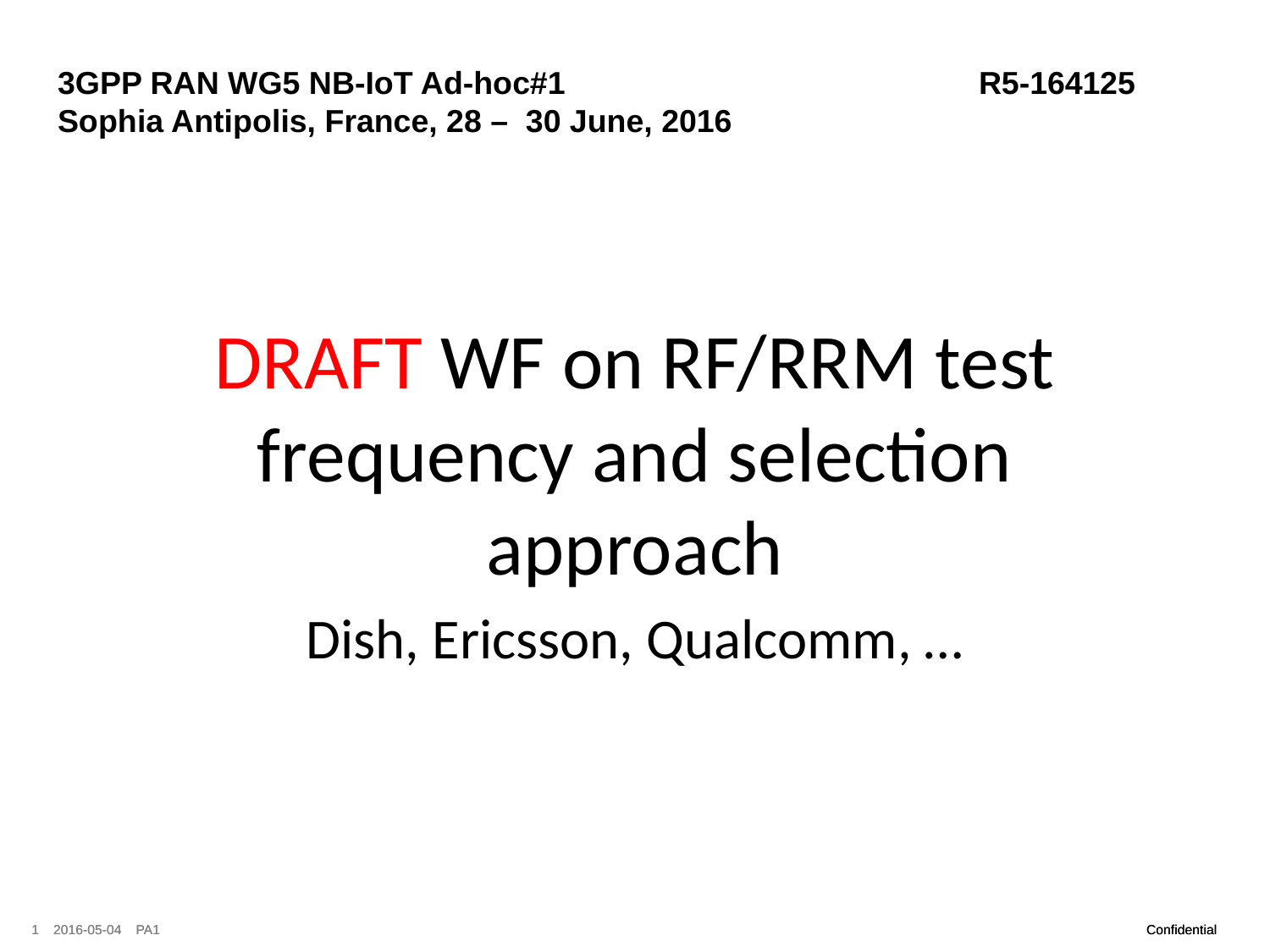

3GPP RAN WG5 NB-IoT Ad-hoc#1	         			R5-164125
Sophia Antipolis, France, 28 –  30 June, 2016
# DRAFT WF on RF/RRM test frequency and selection approach
Dish, Ericsson, Qualcomm, …